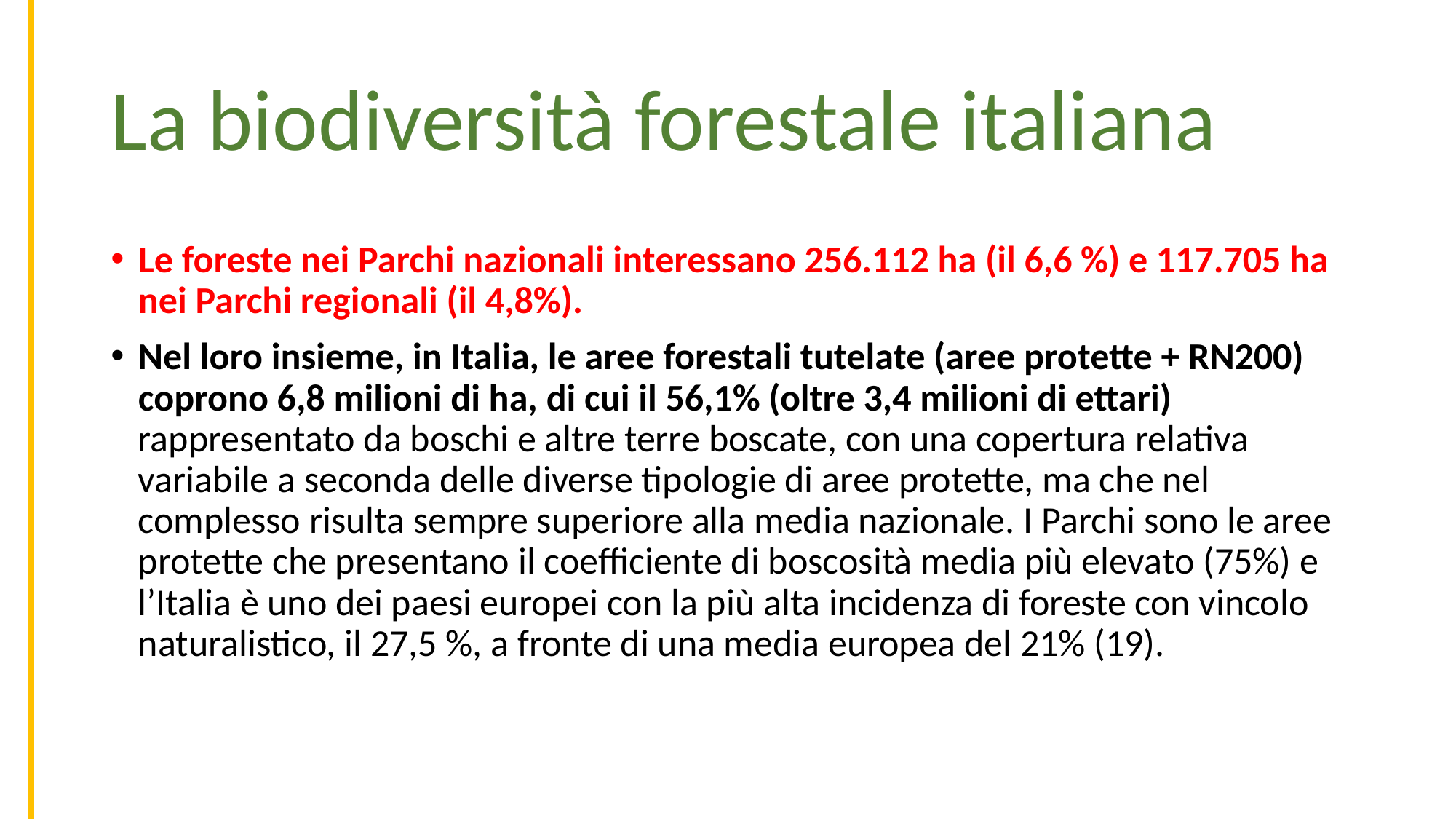

La biodiversità forestale italiana
Le foreste nei Parchi nazionali interessano 256.112 ha (il 6,6 %) e 117.705 ha nei Parchi regionali (il 4,8%).
Nel loro insieme, in Italia, le aree forestali tutelate (aree protette + RN200) coprono 6,8 milioni di ha, di cui il 56,1% (oltre 3,4 milioni di ettari) rappresentato da boschi e altre terre boscate, con una copertura relativa variabile a seconda delle diverse tipologie di aree protette, ma che nel complesso risulta sempre superiore alla media nazionale. I Parchi sono le aree protette che presentano il coefficiente di boscosità media più elevato (75%) e l’Italia è uno dei paesi europei con la più alta incidenza di foreste con vincolo naturalistico, il 27,5 %, a fronte di una media europea del 21% (19).